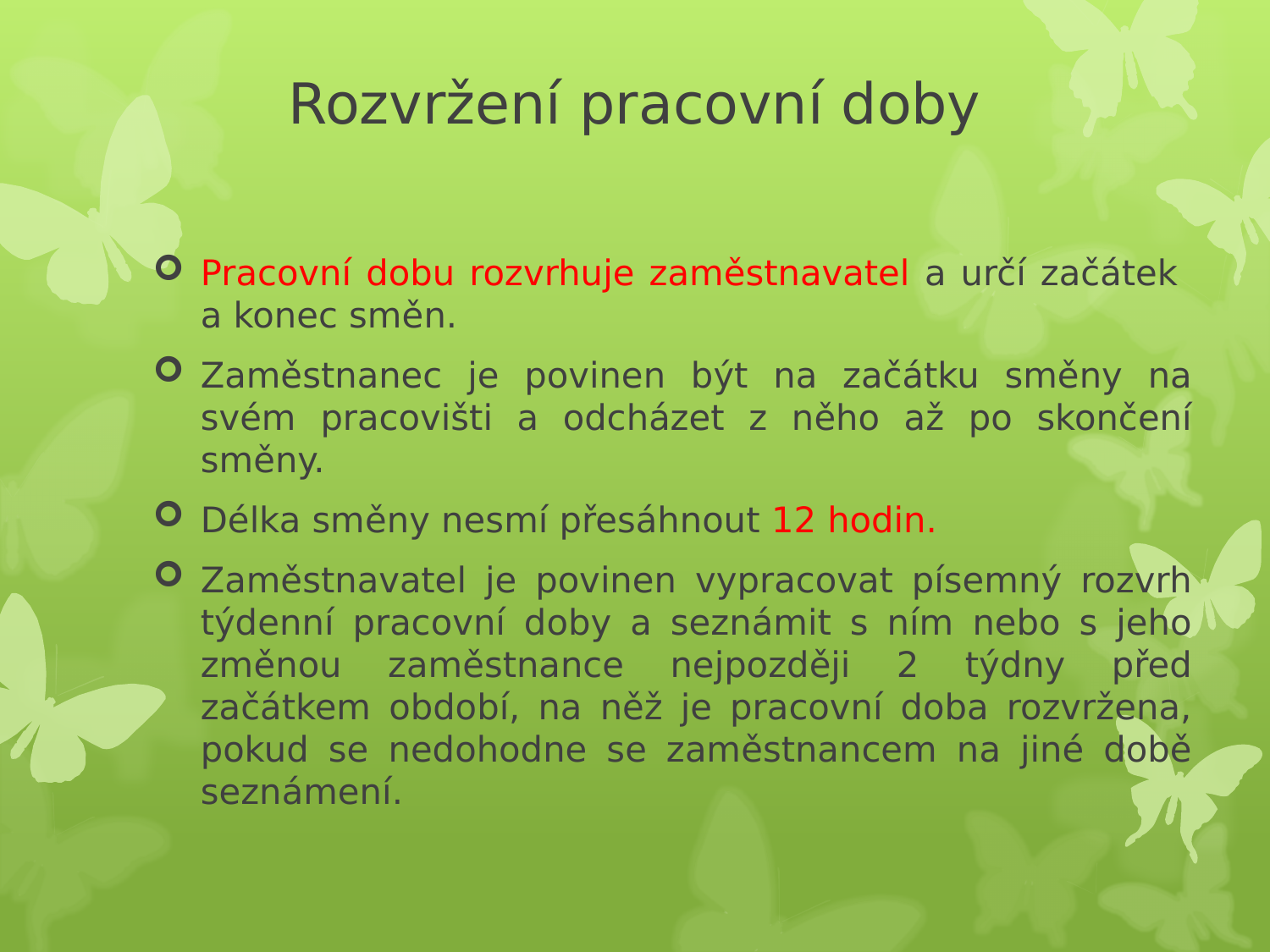

# Rozvržení pracovní doby
Pracovní dobu rozvrhuje zaměstnavatel a určí začátek
a konec směn.
Zaměstnanec je povinen být na začátku směny na svém pracovišti a odcházet z něho až po skončení směny.
Délka směny nesmí přesáhnout 12 hodin.
Zaměstnavatel je povinen vypracovat písemný rozvrh týdenní pracovní doby a seznámit s ním nebo s jeho změnou zaměstnance nejpozději 2 týdny před začátkem období, na něž je pracovní doba rozvržena, pokud se nedohodne se zaměstnancem na jiné době seznámení.